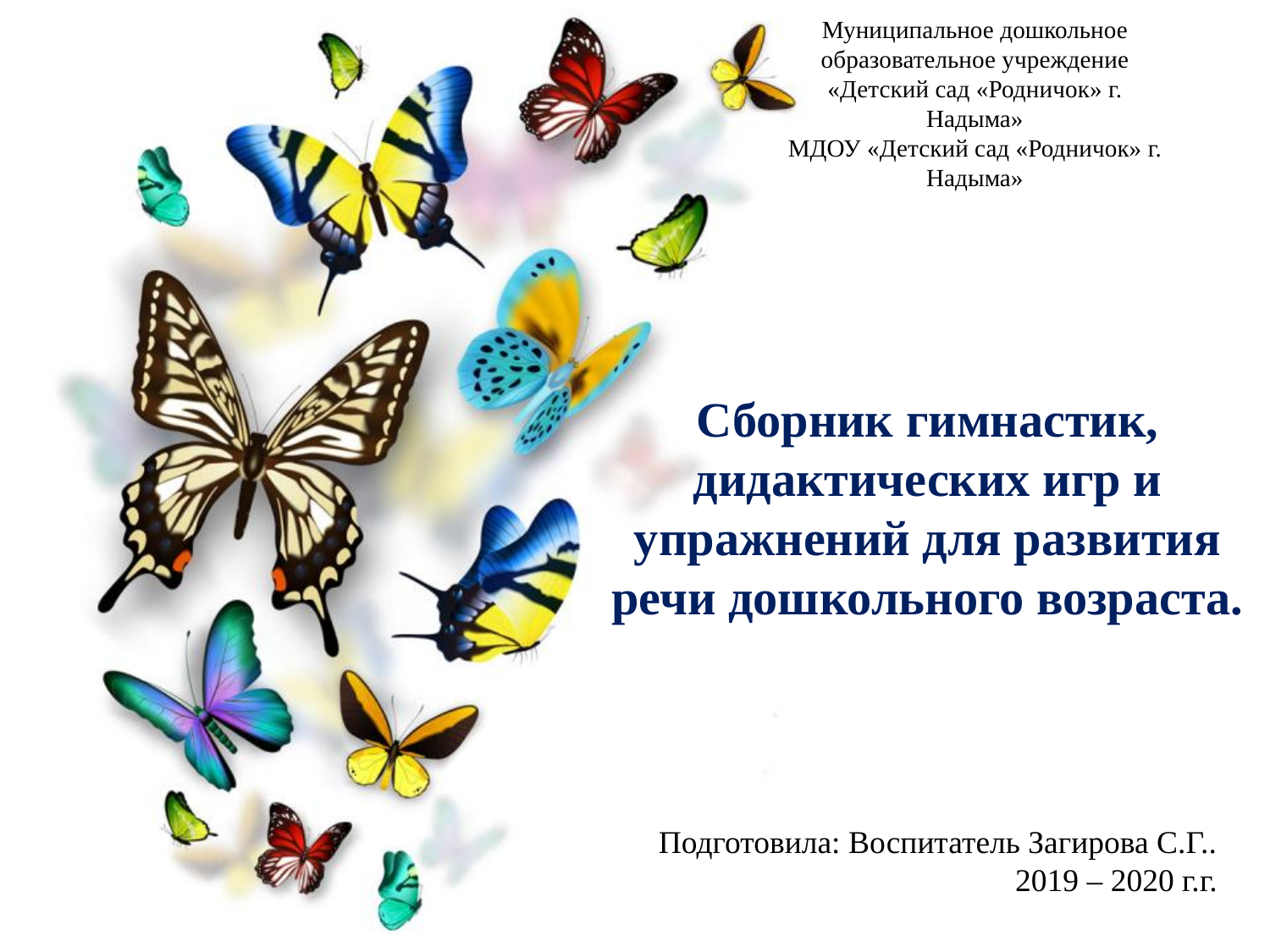

Муниципальное дошкольное образовательное учреждение
«Детский сад «Родничок» г. Надыма»
МДОУ «Детский сад «Родничок» г. Надыма»
# Сборник гимнастик, дидактических игр и упражнений для развития речи дошкольного возраста.
Подготовила: Воспитатель Загирова С.Г..
2019 – 2020 г.г.